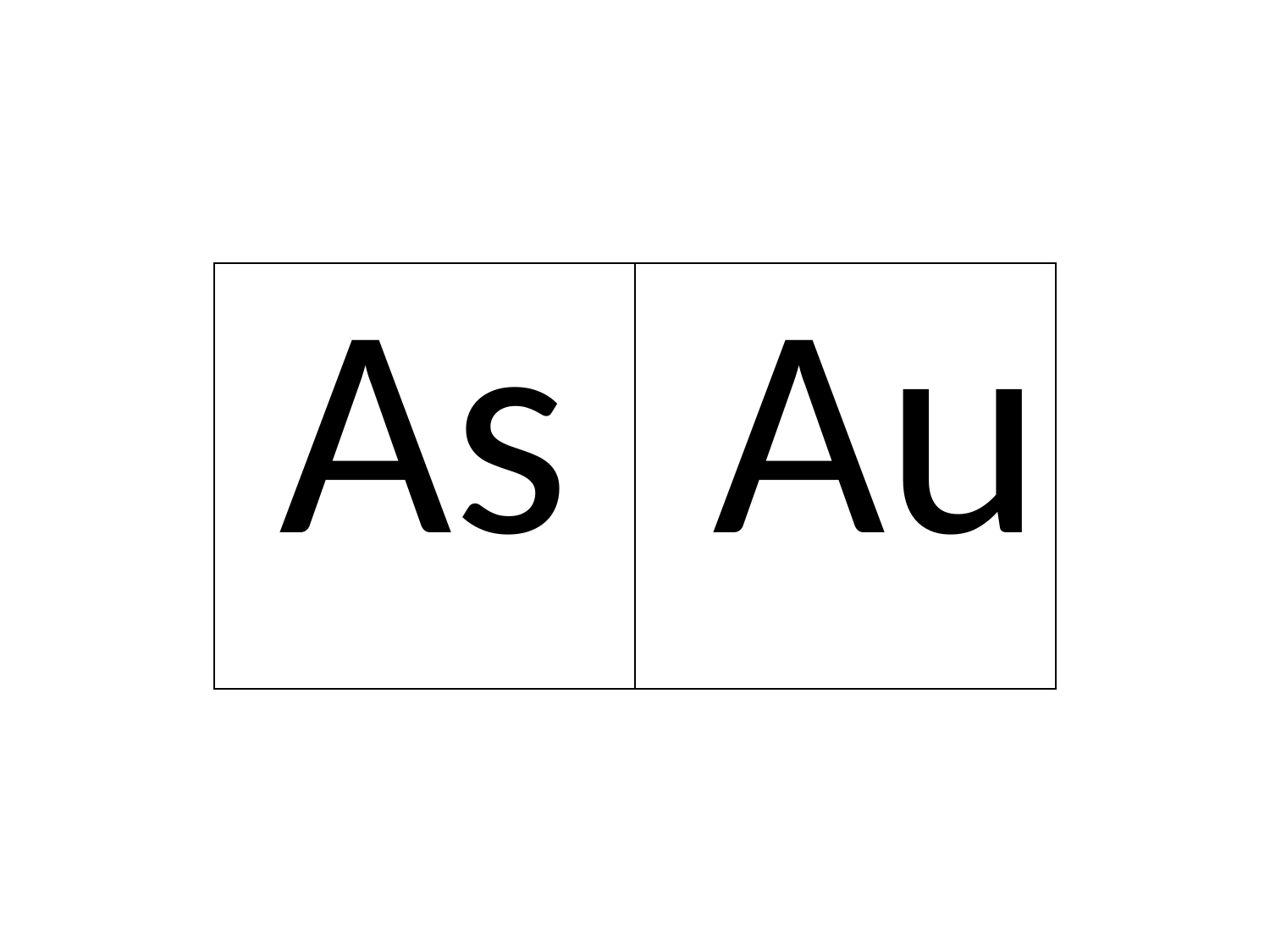

| As | Au |
| --- | --- |